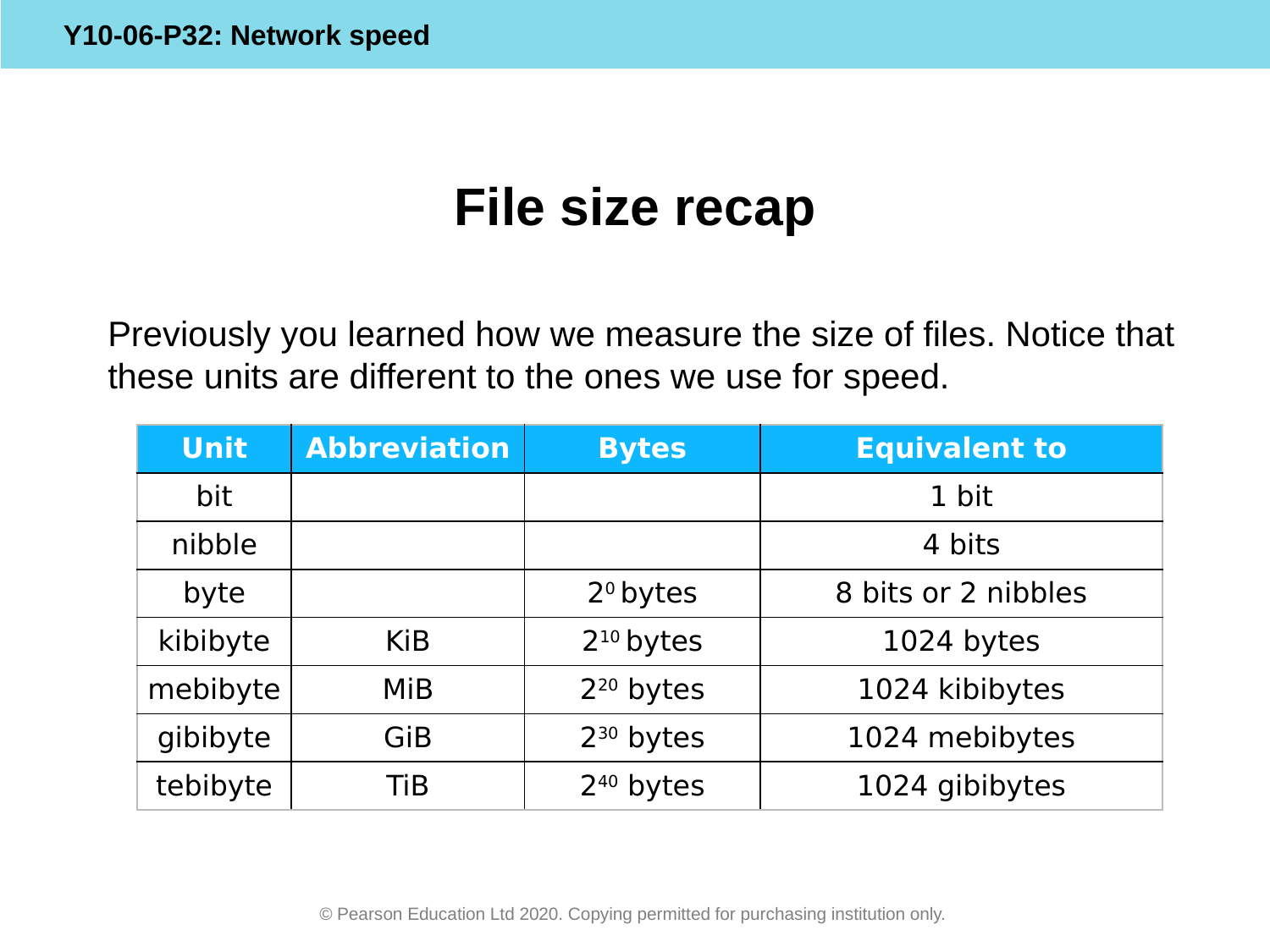

# File size recap
Previously you learned how we measure the size of files. Notice that these units are different to the ones we use for speed.
| Unit | Abbreviation | Bytes | Equivalent to |
| --- | --- | --- | --- |
| bit |  |  | 1 bit |
| nibble |  |  | 4 bits |
| byte |  | 20 bytes | 8 bits or 2 nibbles |
| kibibyte | KiB | 210 bytes | 1024 bytes |
| mebibyte | MiB | 220 bytes | 1024 kibibytes |
| gibibyte | GiB | 230 bytes | 1024 mebibytes |
| tebibyte | TiB | 240 bytes | 1024 gibibytes |
© Pearson Education Ltd 2020. Copying permitted for purchasing institution only.